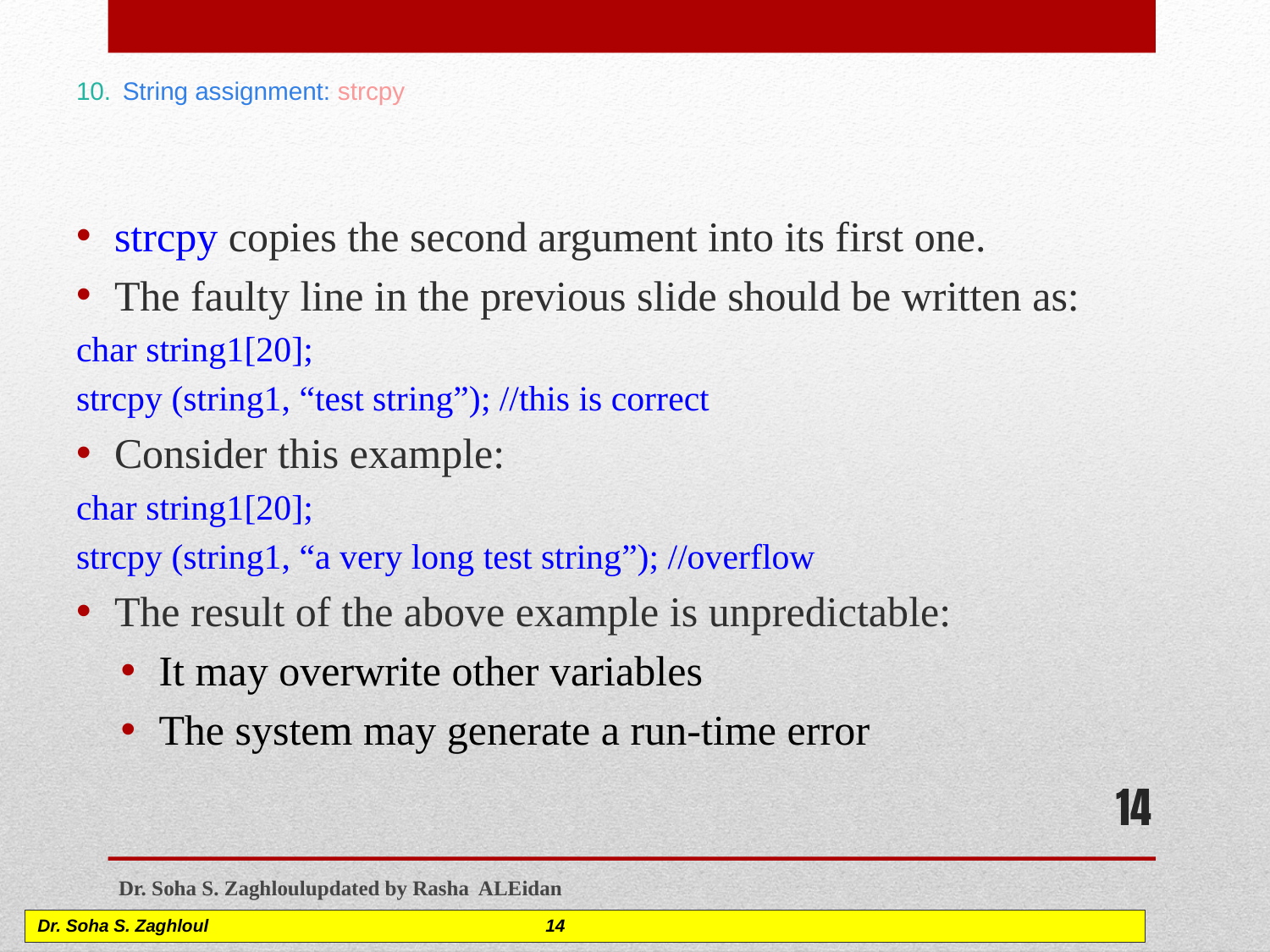

# 10. String assignment: strcpy
strcpy copies the second argument into its first one.
The faulty line in the previous slide should be written as:
char string1[20];
strcpy (string1, “test string”); //this is correct
Consider this example:
char string1[20];
strcpy (string1, “a very long test string”); //overflow
The result of the above example is unpredictable:
It may overwrite other variables
The system may generate a run-time error

14
Dr. Soha S. Zaghloul	updated by Rasha  ALEidan
Dr. Soha S. Zaghloul			14